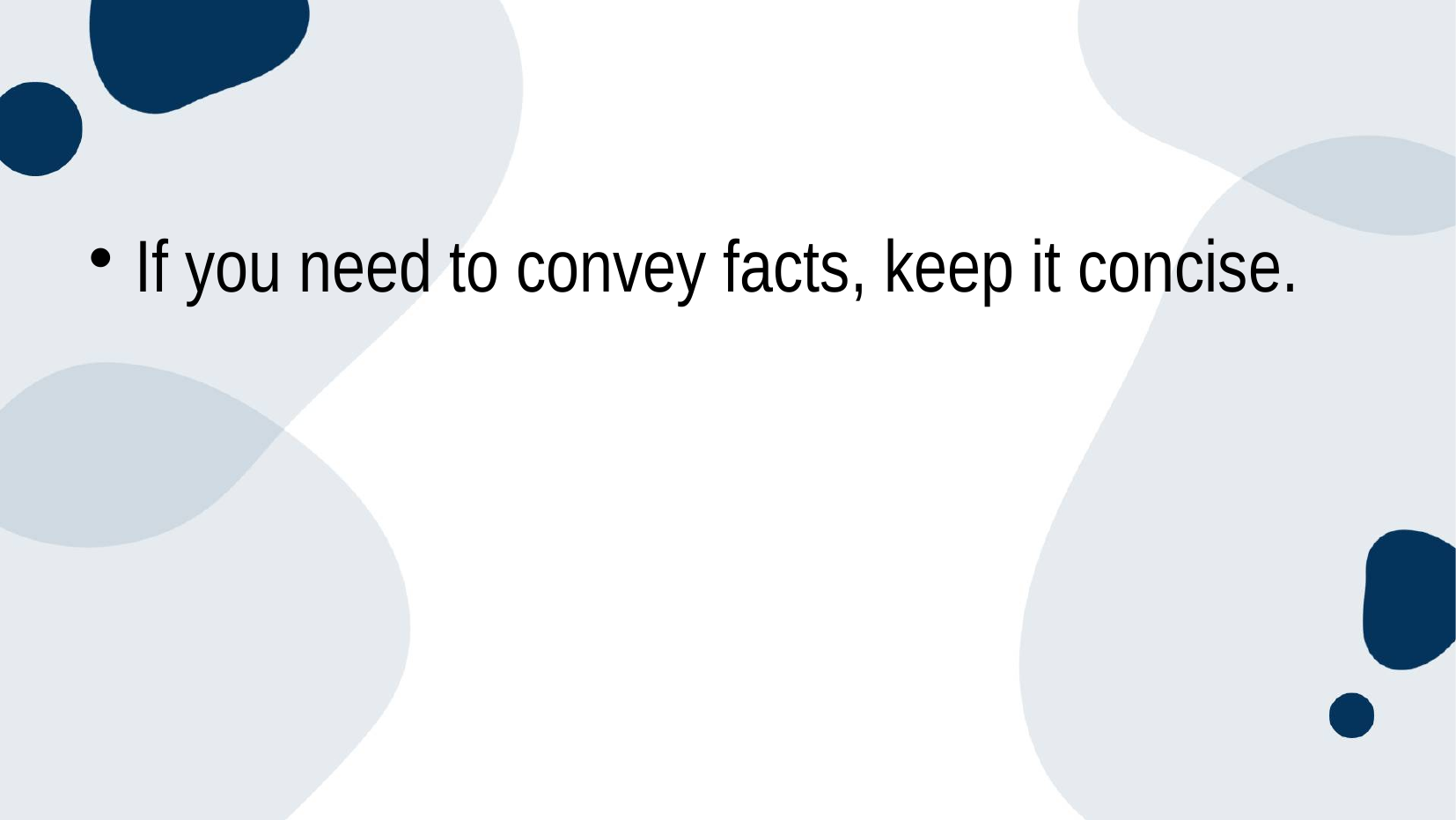

#
If you need to convey facts, keep it concise.